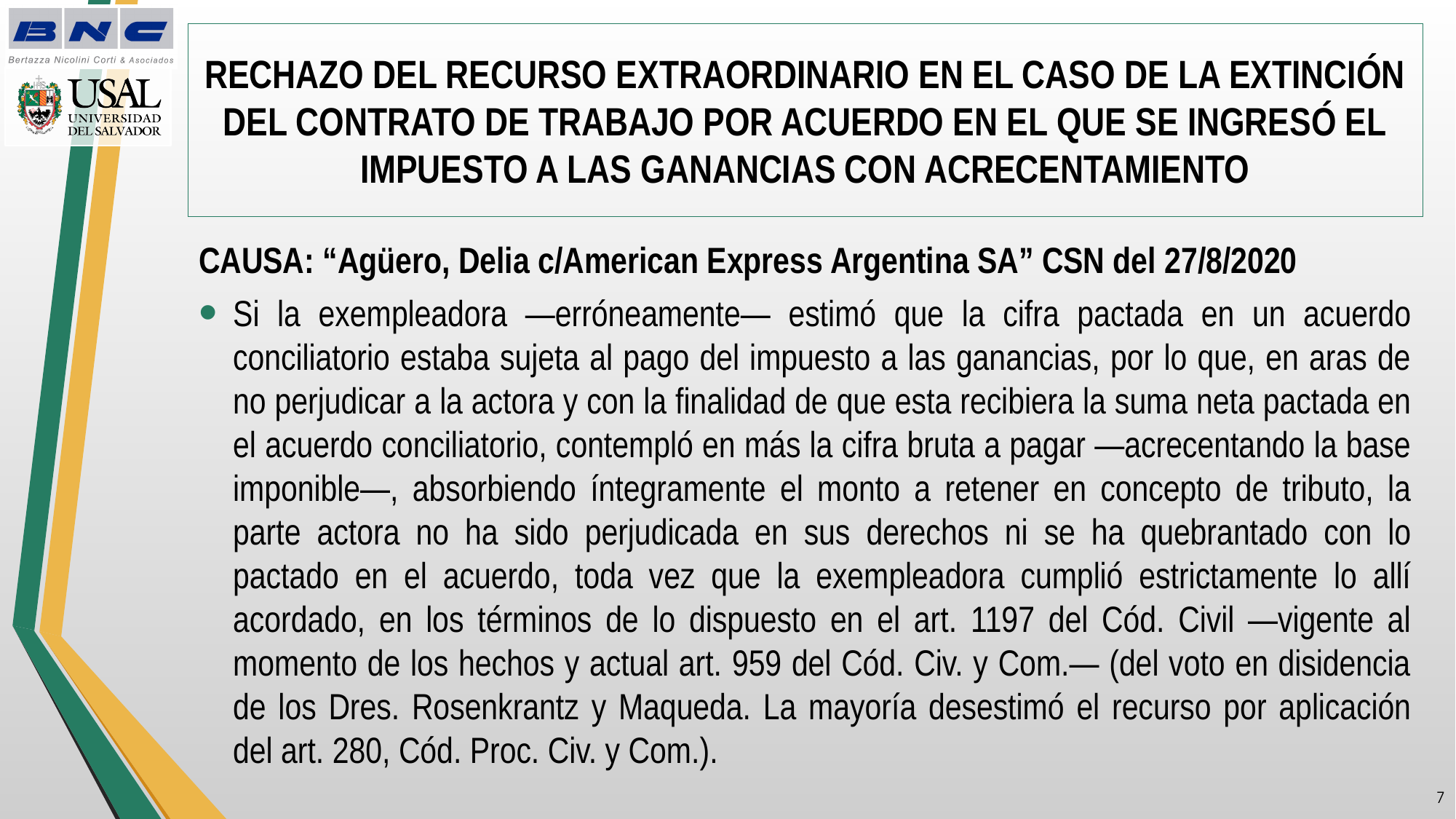

# RECHAZO DEL RECURSO EXTRAORDINARIO EN EL CASO DE LA EXTINCIÓN DEL CONTRATO DE TRABAJO POR ACUERDO EN EL QUE SE INGRESÓ EL IMPUESTO A LAS GANANCIAS CON ACRECENTAMIENTO
CAUSA: “Agüero, Delia c/American Express Argentina SA” CSN del 27/8/2020
Si la exempleadora —erróneamente— estimó que la cifra pactada en un acuerdo conciliatorio estaba sujeta al pago del impuesto a las ganancias, por lo que, en aras de no perjudicar a la actora y con la finalidad de que esta recibiera la suma neta pactada en el acuerdo conciliatorio, contempló en más la cifra bruta a pagar —acrecentando la base imponible—, absorbiendo íntegramente el monto a retener en concepto de tributo, la parte actora no ha sido perjudicada en sus derechos ni se ha quebrantado con lo pactado en el acuerdo, toda vez que la exempleadora cumplió estrictamente lo allí acordado, en los términos de lo dispuesto en el art. 1197 del Cód. Civil —vigente al momento de los hechos y actual art. 959 del Cód. Civ. y Com.— (del voto en disidencia de los Dres. Rosenkrantz y Maqueda. La mayoría desestimó el recurso por aplicación del art. 280, Cód. Proc. Civ. y Com.).
7